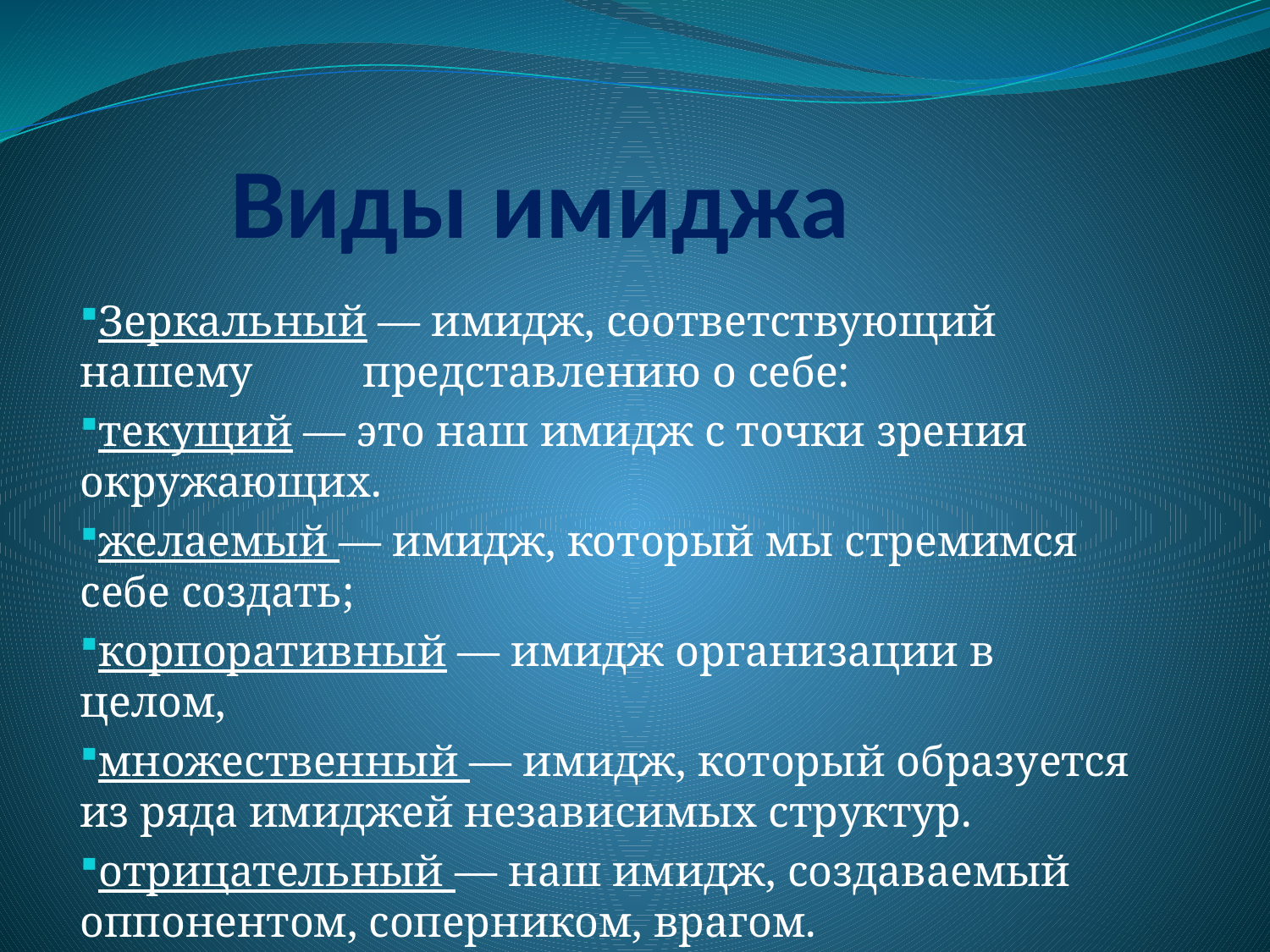

# Виды имиджа
Зеркальный — имидж, соответствующий нашему          представлению о себе:
текущий — это наш имидж с точки зрения окружающих.
желаемый — имидж, который мы стремимся себе создать;
корпоративный — имидж организации в целом,
множественный — имидж, который образуется из ряда имиджей независимых структур.
отрицательный — наш имидж, создаваемый оппонентом, соперником, врагом.